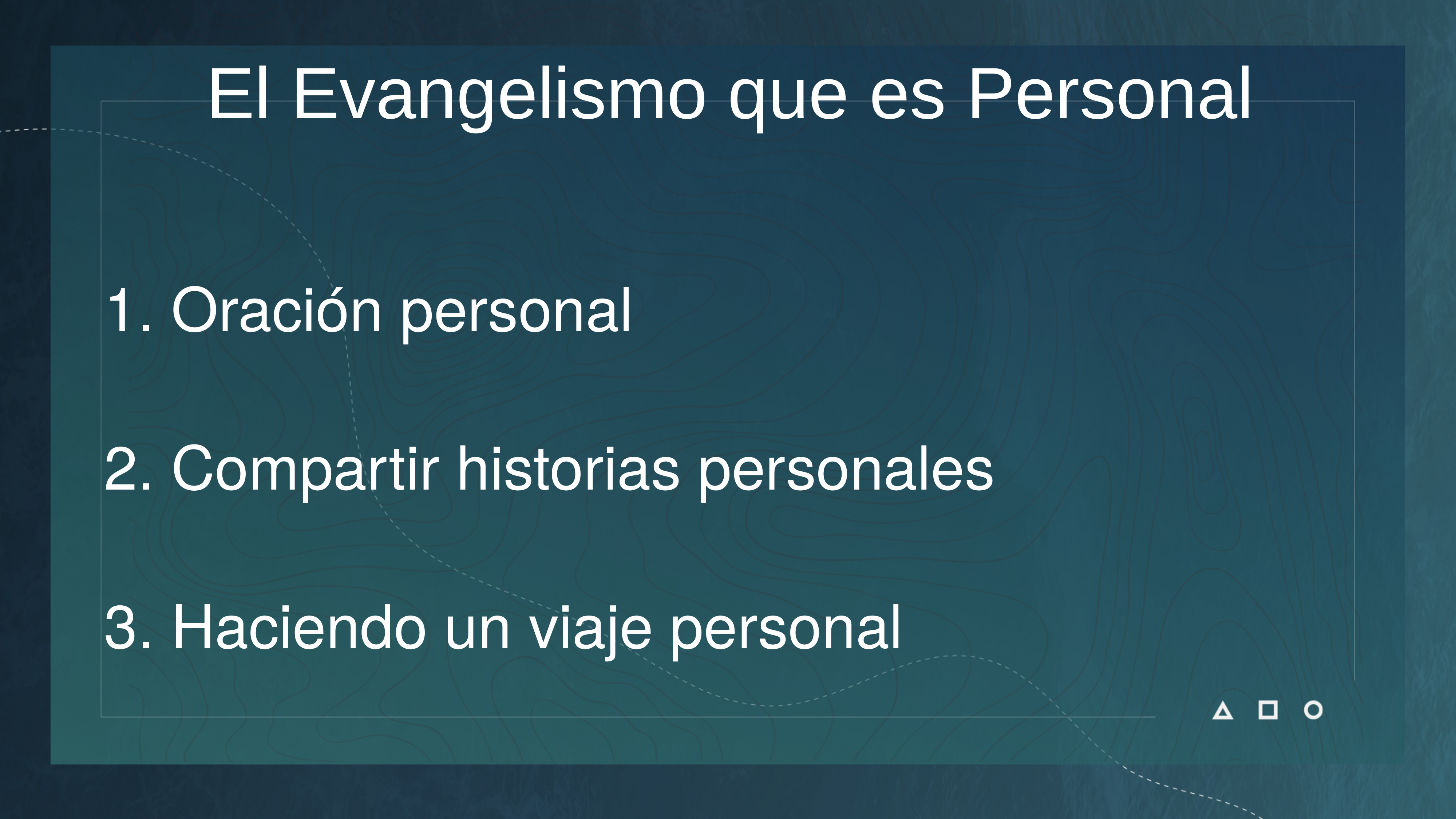

# El Evangelismo que es Personal
1. Oración personal
2. Compartir historias personales
3. Haciendo un viaje personal